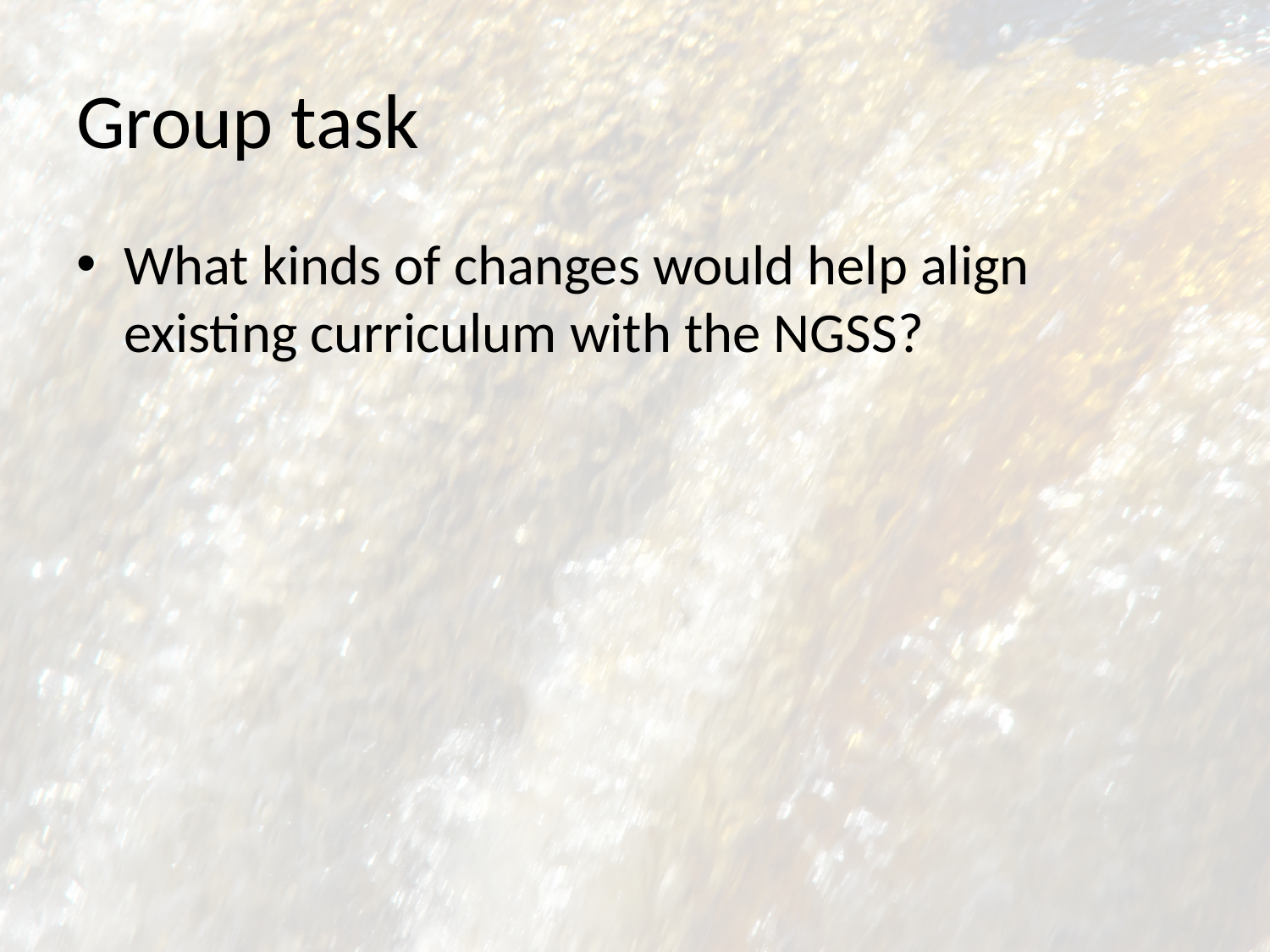

# Group task
What kinds of changes would help align existing curriculum with the NGSS?